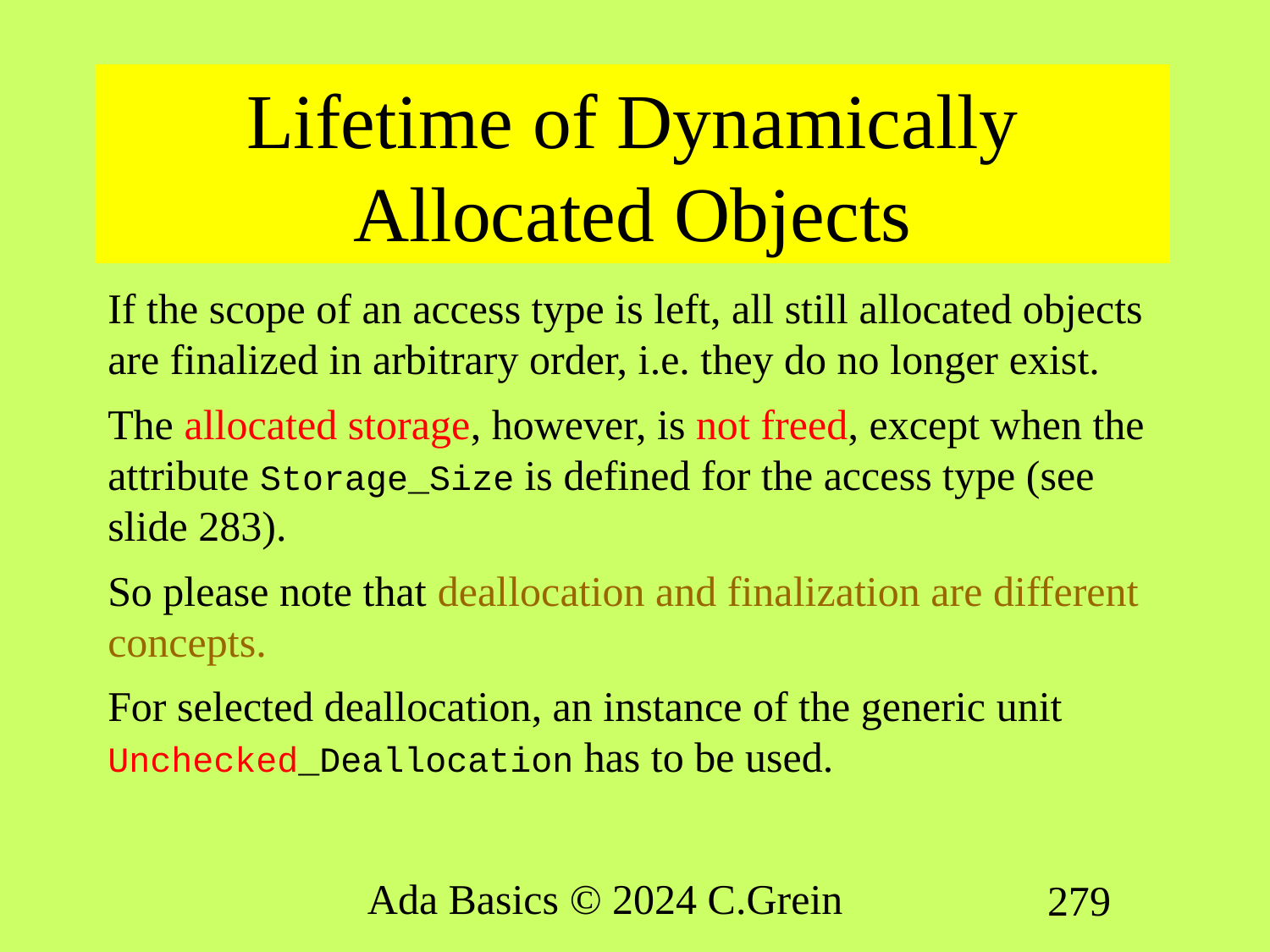

# Lifetime of Dynamically Allocated Objects
If the scope of an access type is left, all still allocated objects are finalized in arbitrary order, i.e. they do no longer exist.
The allocated storage, however, is not freed, except when the attribute Storage_Size is defined for the access type (see slide 283).
So please note that deallocation and finalization are different concepts.
For selected deallocation, an instance of the generic unit Unchecked_Deallocation has to be used.
Ada Basics © 2024 C.Grein
279